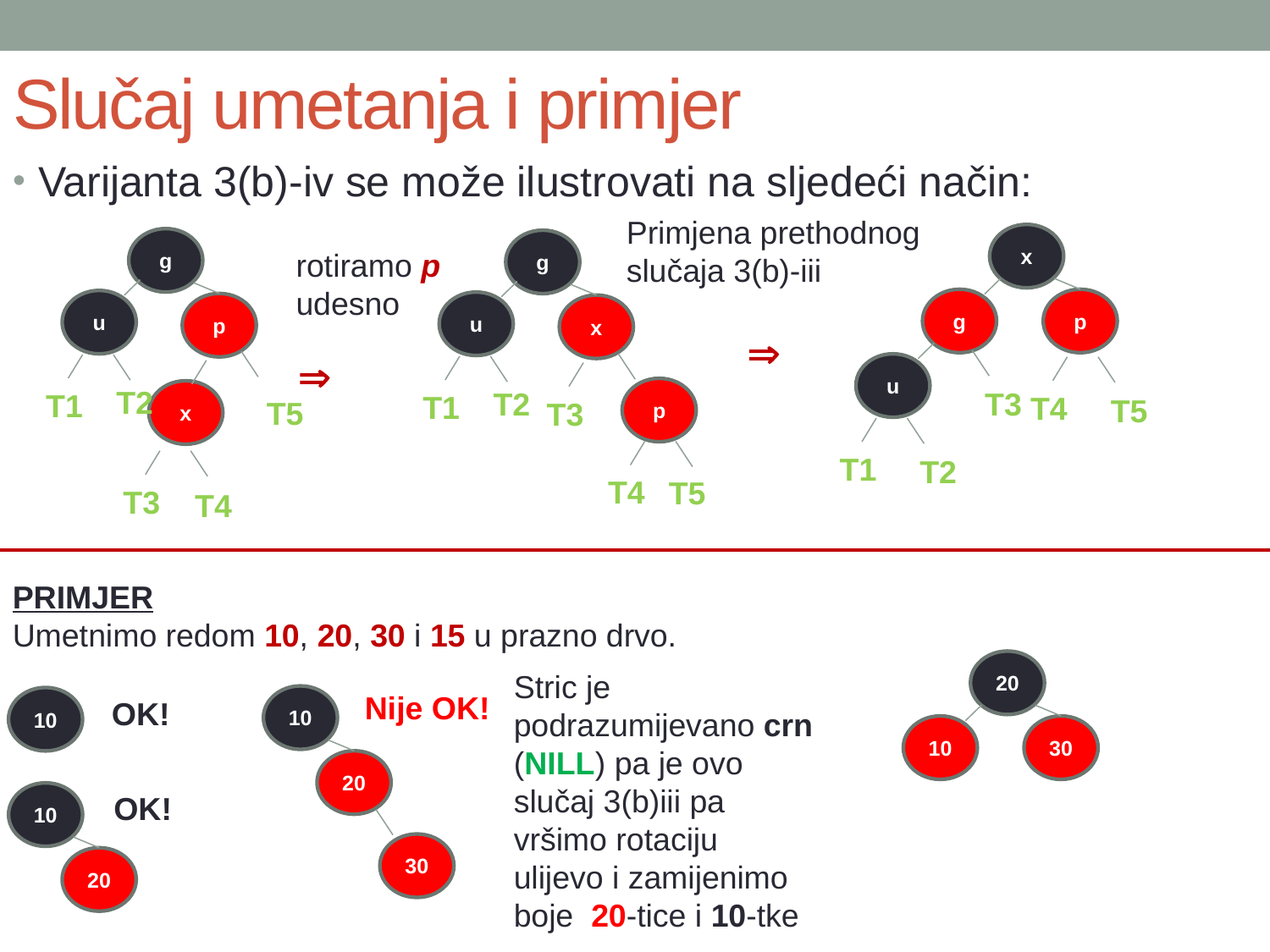

# Slučaj umetanja i primjer
Varijanta 3(b)-iv se može ilustrovati na sljedeći način:
Primjena prethodnog slučaja 3(b)-iii
x
g
g
rotiramo p  udesno
⇒
g
p
u
u
p
x
⇒
u
T2
T3
T2
p
T1
x
T1
T4
T5
T5
T3
T1
T2
T4
T5
T3
T4
PRIMJER
Umetnimo redom 10, 20, 30 i 15 u prazno drvo.
20
Stric je podrazumijevano crn (NILL) pa je ovo slučaj 3(b)iii pa vršimo rotaciju ulijevo i zamijenimo boje  20-tice i 10-tke
Nije OK!
10
10
OK!
10
30
20
OK!
10
30
20